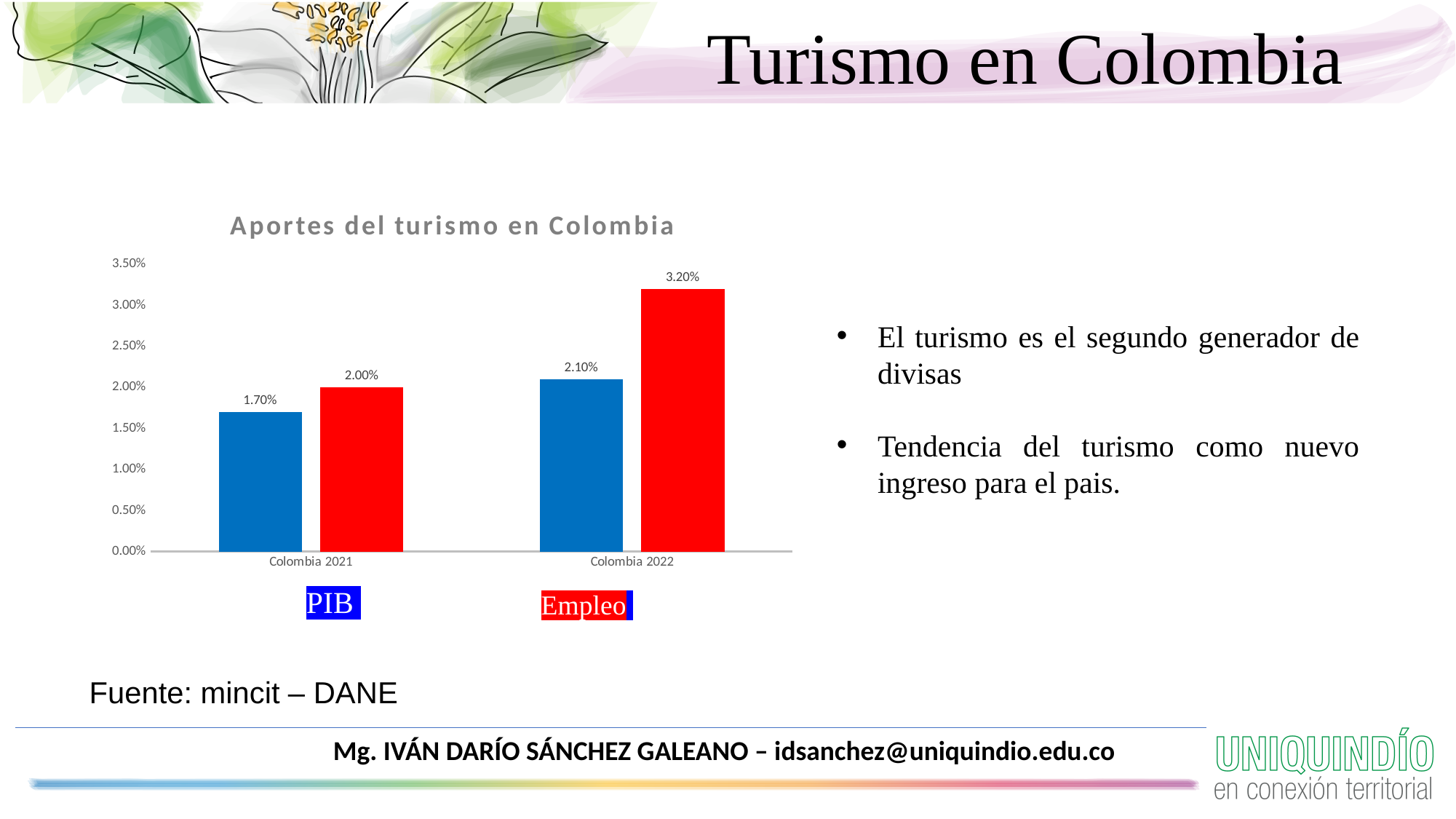

Turismo en Colombia

### Chart: Aportes del turismo en Colombia

| Category | PIB  | Empleo  |
|---|---|---|
| Colombia 2021 | 0.017 | 0.02 |
| Colombia 2022 | 0.021 | 0.032 |
El turismo es el segundo generador de divisas

Tendencia del turismo como nuevo ingreso para el pais.

PIB
Empleo
Fuente: mincit – DANE
Mg. IVÁN DARÍO SÁNCHEZ GALEANO – idsanchez@uniquindio.edu.co